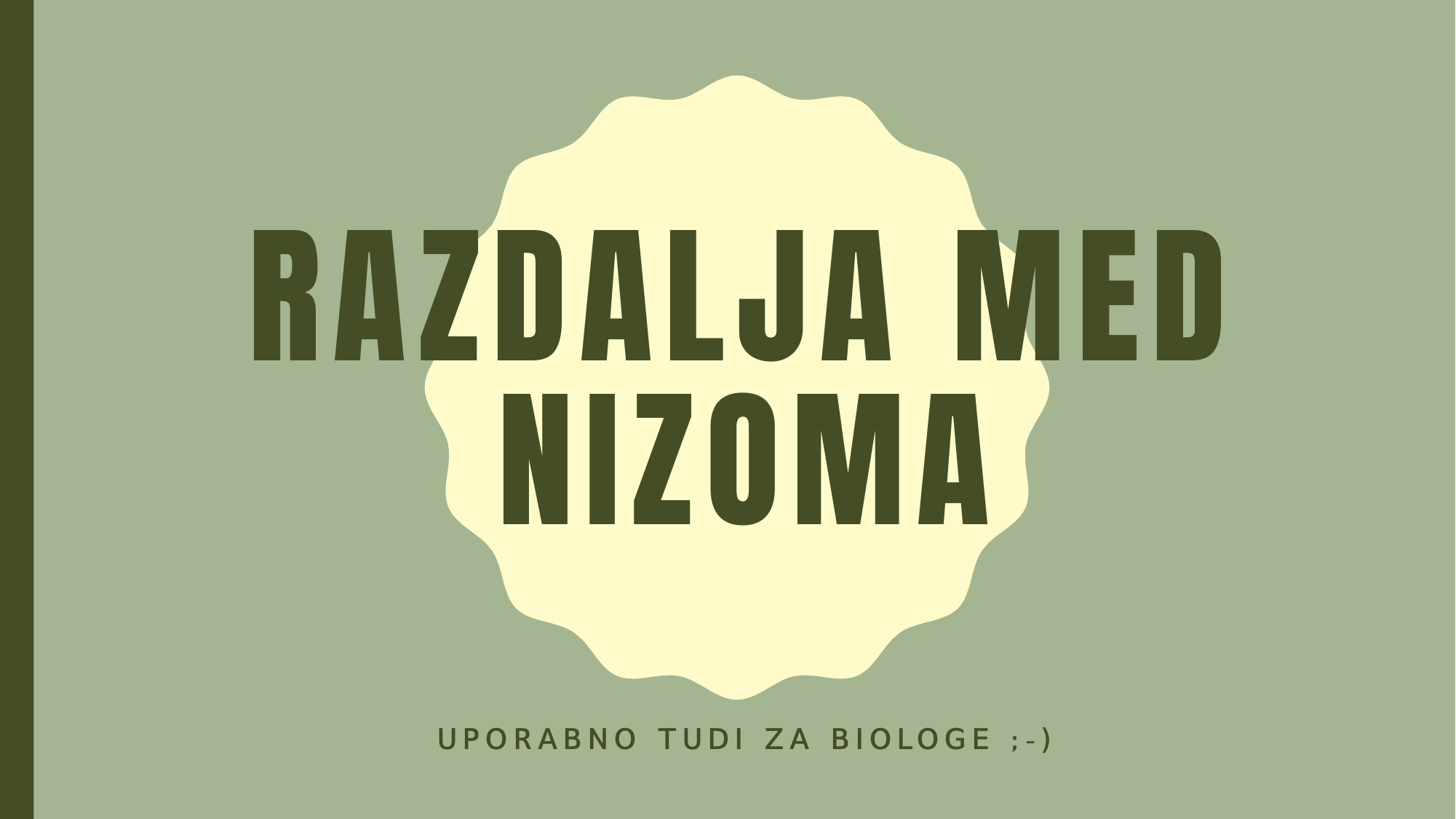

# Razdalja med nizoma
Uporabno tudi za biologe ;-)